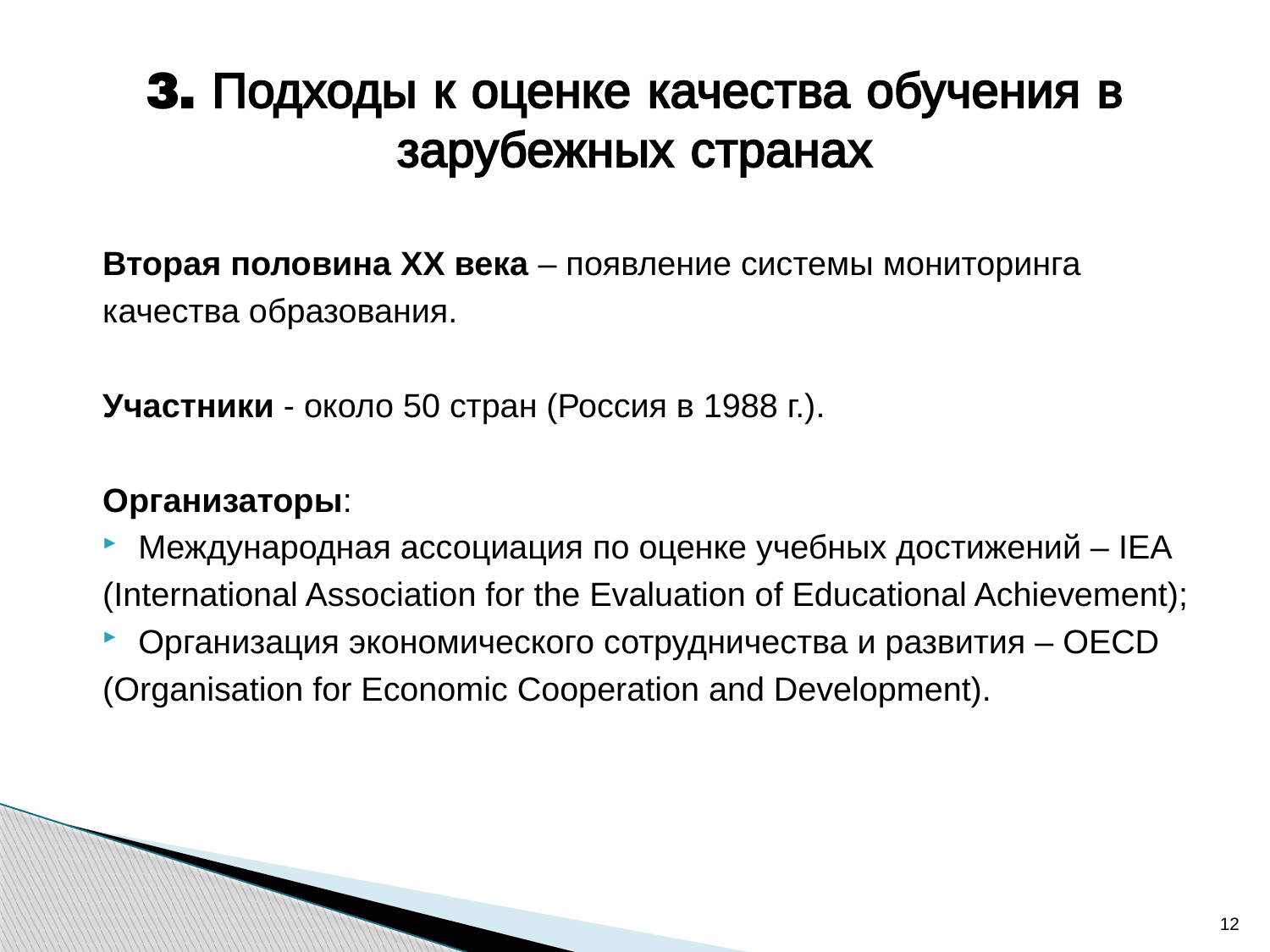

# 3. Подходы к оценке качества обучения в зарубежных странах
Вторая половина ХХ века – появление системы мониторинга
качества образования.

Участники - около 50 стран (Россия в 1988 г.).

Организаторы:
Международная ассоциация по оценке учебных достижений – IEA
(International Association for the Evaluation of Educational Achievement);
Организация экономического сотрудничества и развития – OECD
(Organisation for Economic Cooperation and Development).
12